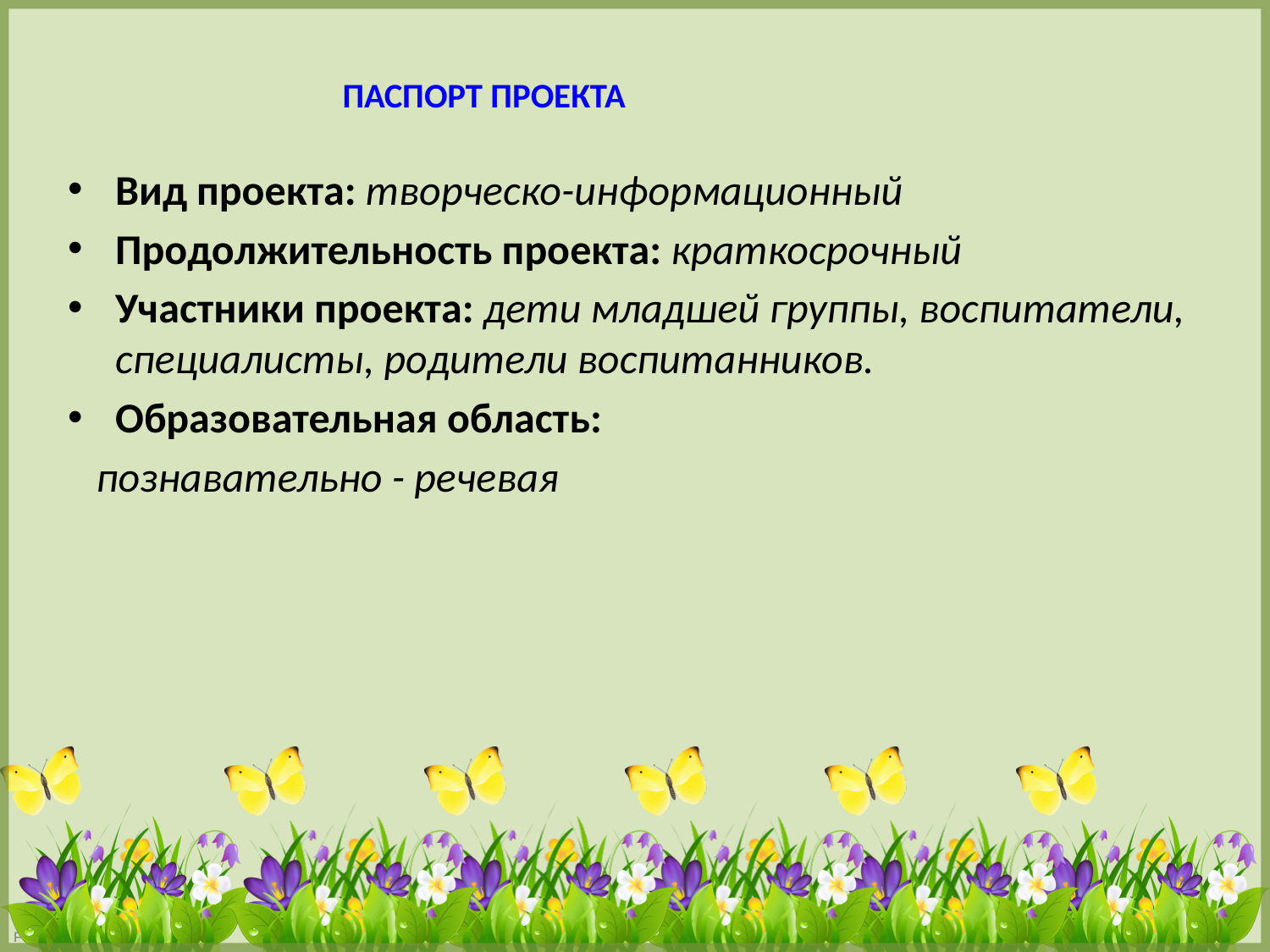

# ПАСПОРТ ПРОЕКТА
Вид проекта: творческо-информационный
Продолжительность проекта: краткосрочный
Участники проекта: дети младшей группы, воспитатели, специалисты, родители воспитанников.
Образовательная область:
   познавательно - речевая